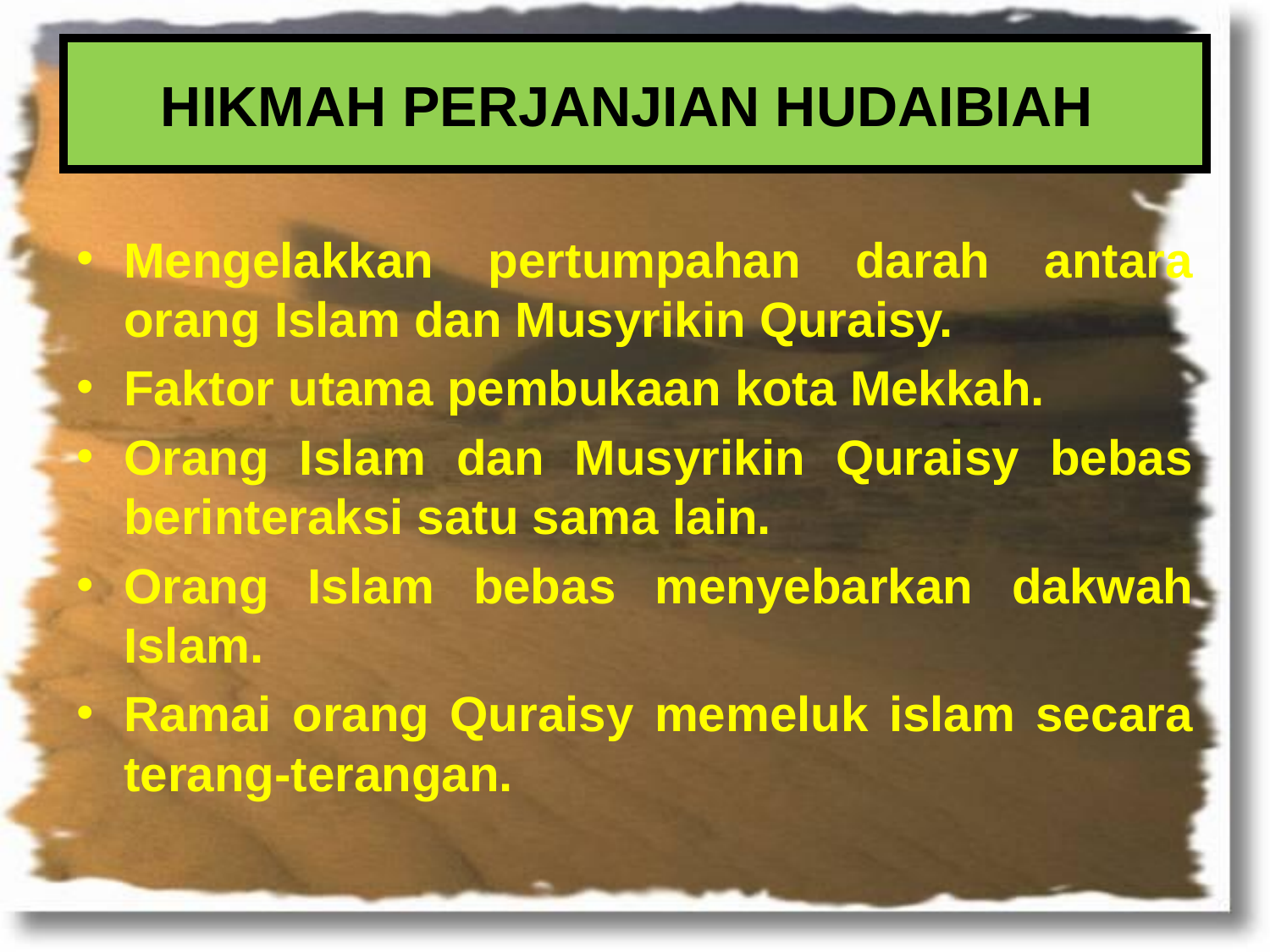

HIKMAH PERJANJIAN HUDAIBIAH
Mengelakkan pertumpahan darah antara orang Islam dan Musyrikin Quraisy.
Faktor utama pembukaan kota Mekkah.
Orang Islam dan Musyrikin Quraisy bebas berinteraksi satu sama lain.
Orang Islam bebas menyebarkan dakwah Islam.
Ramai orang Quraisy memeluk islam secara terang-terangan.